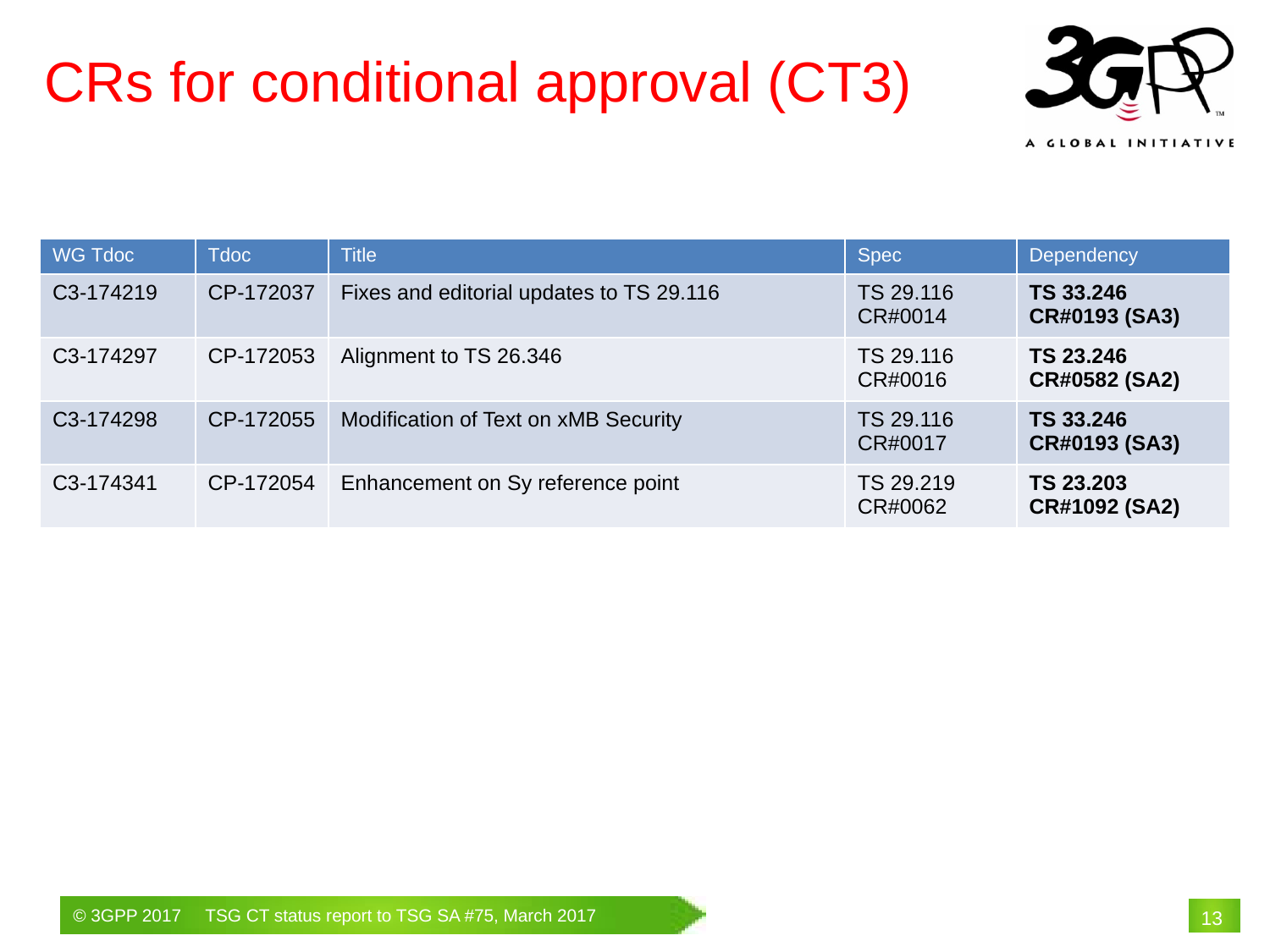

CRs for conditional approval (CT3)

| WG Tdoc | Tdoc | Title | Spec | Dependency |
| --- | --- | --- | --- | --- |
| C3-174219 | CP-172037 | Fixes and editorial updates to TS 29.116 | TS 29.116 CR#0014 | TS 33.246 CR#0193 (SA3) |
| C3-174297 | CP-172053 | Alignment to TS 26.346 | TS 29.116 CR#0016 | TS 23.246 CR#0582 (SA2) |
| C3-174298 | CP-172055 | Modification of Text on xMB Security | TS 29.116 CR#0017 | TS 33.246 CR#0193 (SA3) |
| C3-174341 | CP-172054 | Enhancement on Sy reference point | TS 29.219 CR#0062 | TS 23.203 CR#1092 (SA2) |
# 13